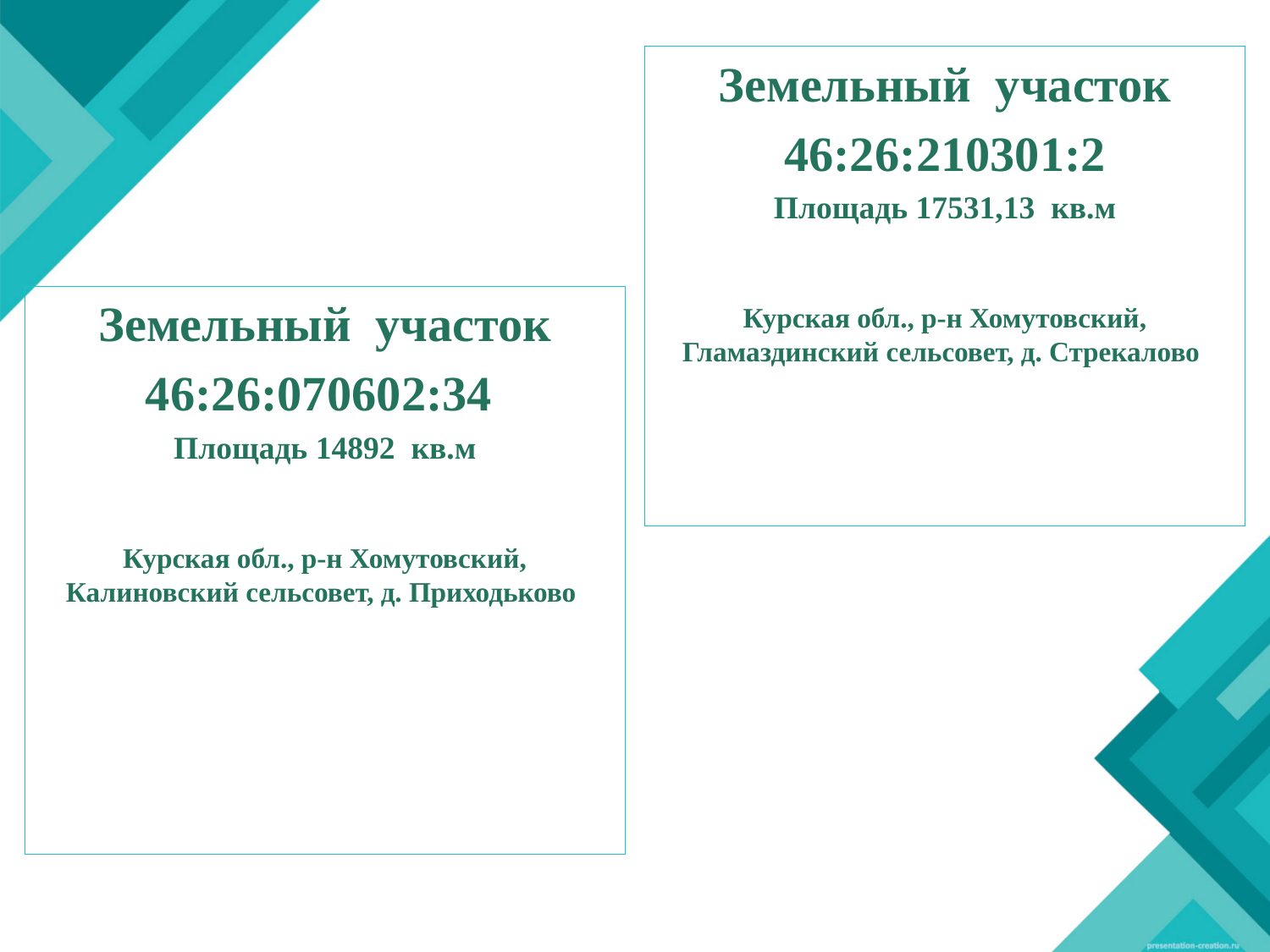

Земельный  участок
46:26:210301:2
Площадь 17531,13  кв.м

Курская обл., р-н Хомутовский, Гламаздинский сельсовет, д. Стрекалово

Земельный  участок
46:26:070602:34
Площадь 14892  кв.м

Курская обл., р-н Хомутовский, Калиновский сельсовет, д. Приходьково